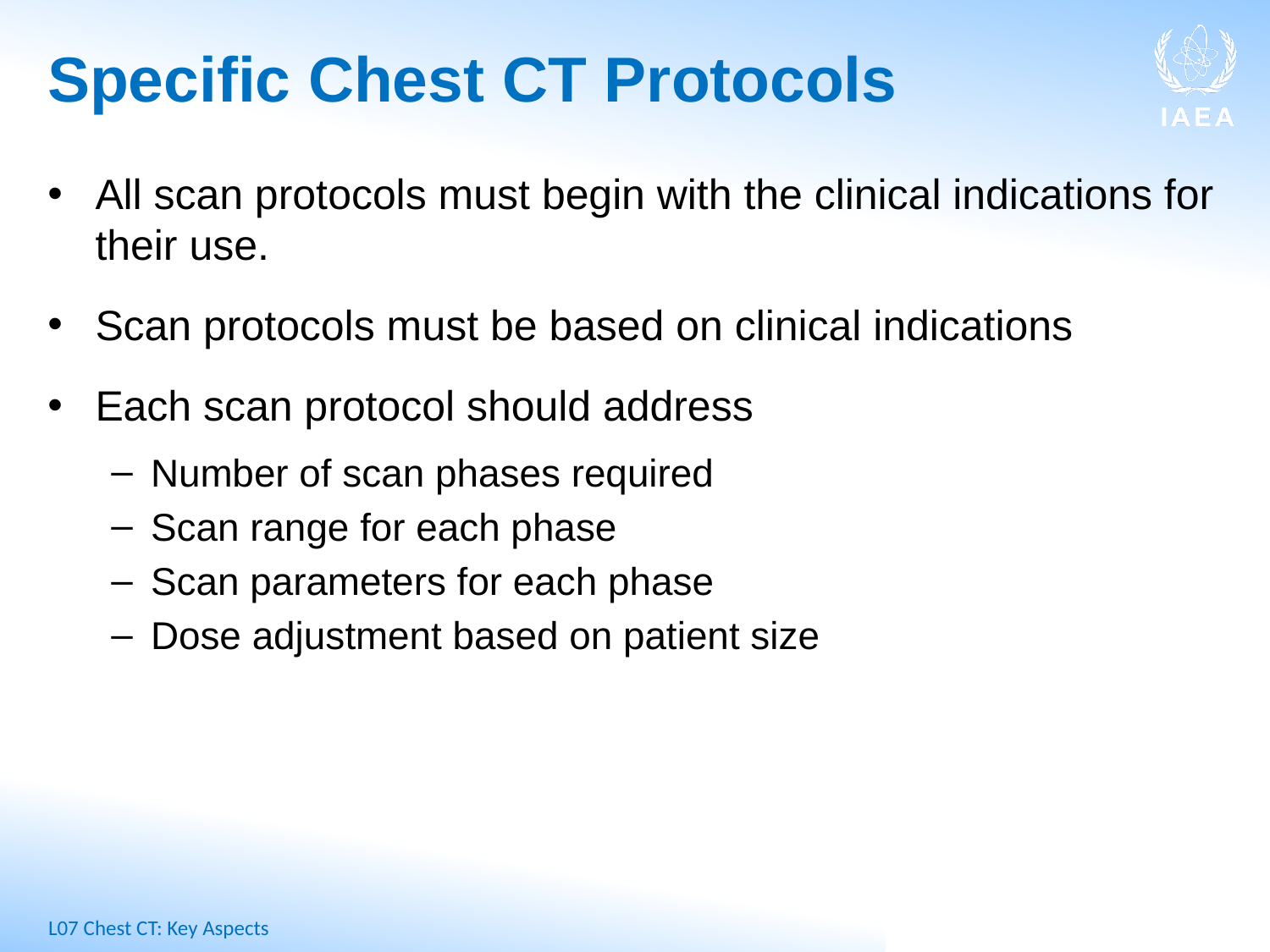

# Specific Chest CT Protocols
All scan protocols must begin with the clinical indications for their use.
Scan protocols must be based on clinical indications
Each scan protocol should address
Number of scan phases required
Scan range for each phase
Scan parameters for each phase
Dose adjustment based on patient size